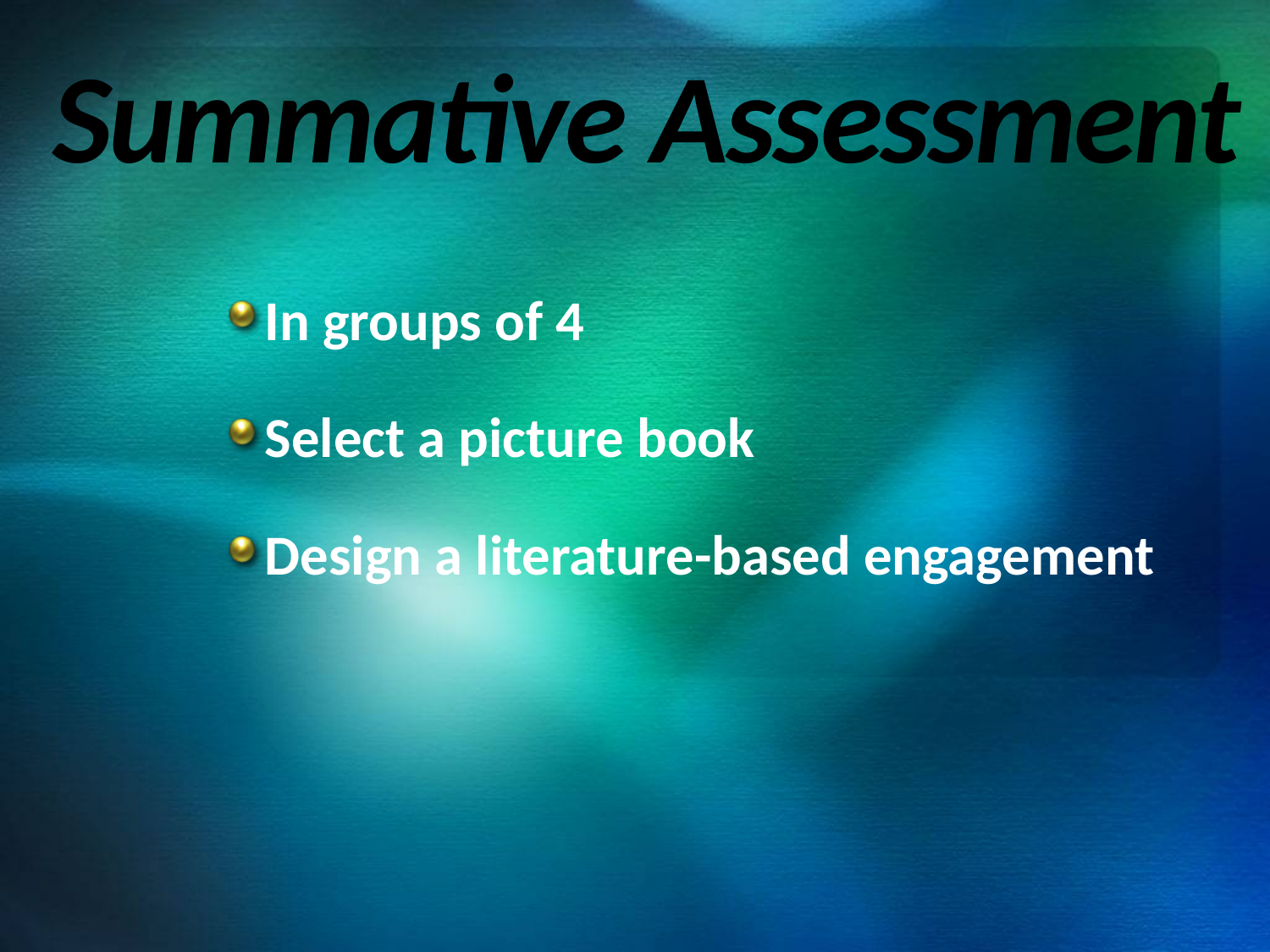

# Summative Assessment

In groups of 4

Select a picture book

Design a literature-based engagement